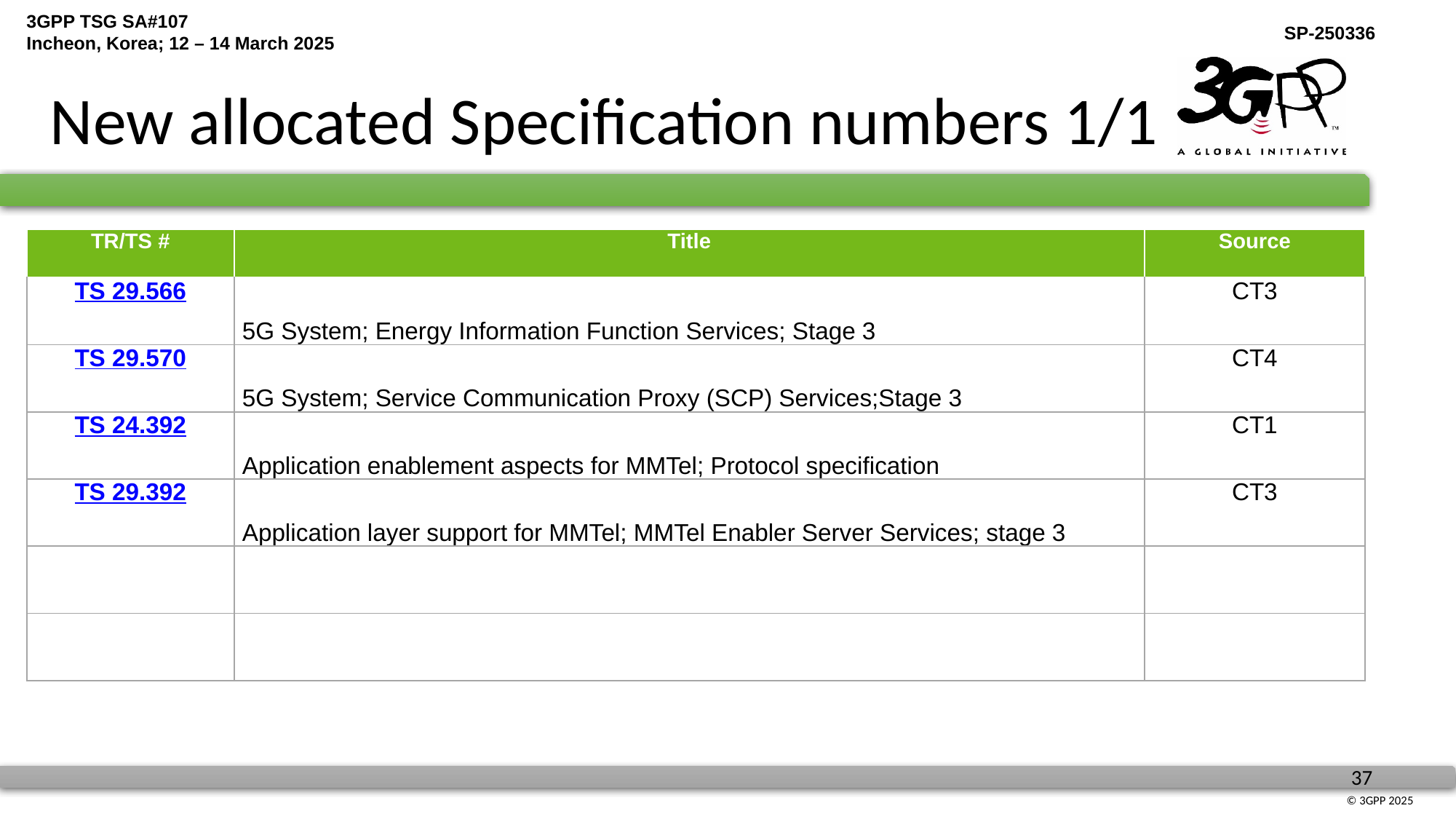

# New allocated Specification numbers 1/1
| TR/TS # | Title | Source |
| --- | --- | --- |
| TS 29.566 | 5G System; Energy Information Function Services; Stage 3 | CT3 |
| TS 29.570 | 5G System; Service Communication Proxy (SCP) Services;Stage 3 | CT4 |
| TS 24.392 | Application enablement aspects for MMTel; Protocol specification | CT1 |
| TS 29.392 | Application layer support for MMTel; MMTel Enabler Server Services; stage 3 | CT3 |
|  |  |  |
|  |  |  |